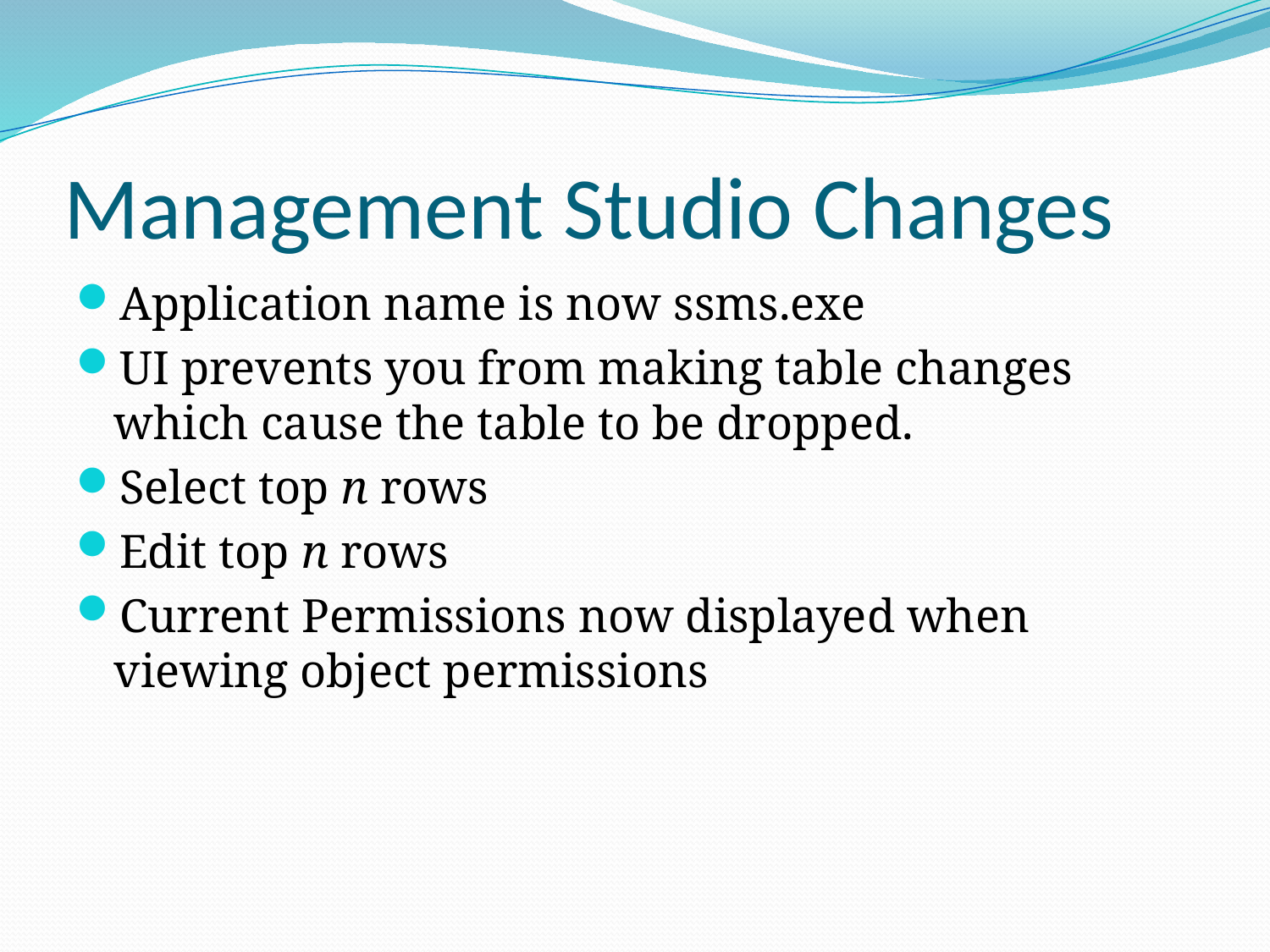

# Management Studio Changes
Application name is now ssms.exe
UI prevents you from making table changes which cause the table to be dropped.
Select top n rows
Edit top n rows
Current Permissions now displayed when viewing object permissions